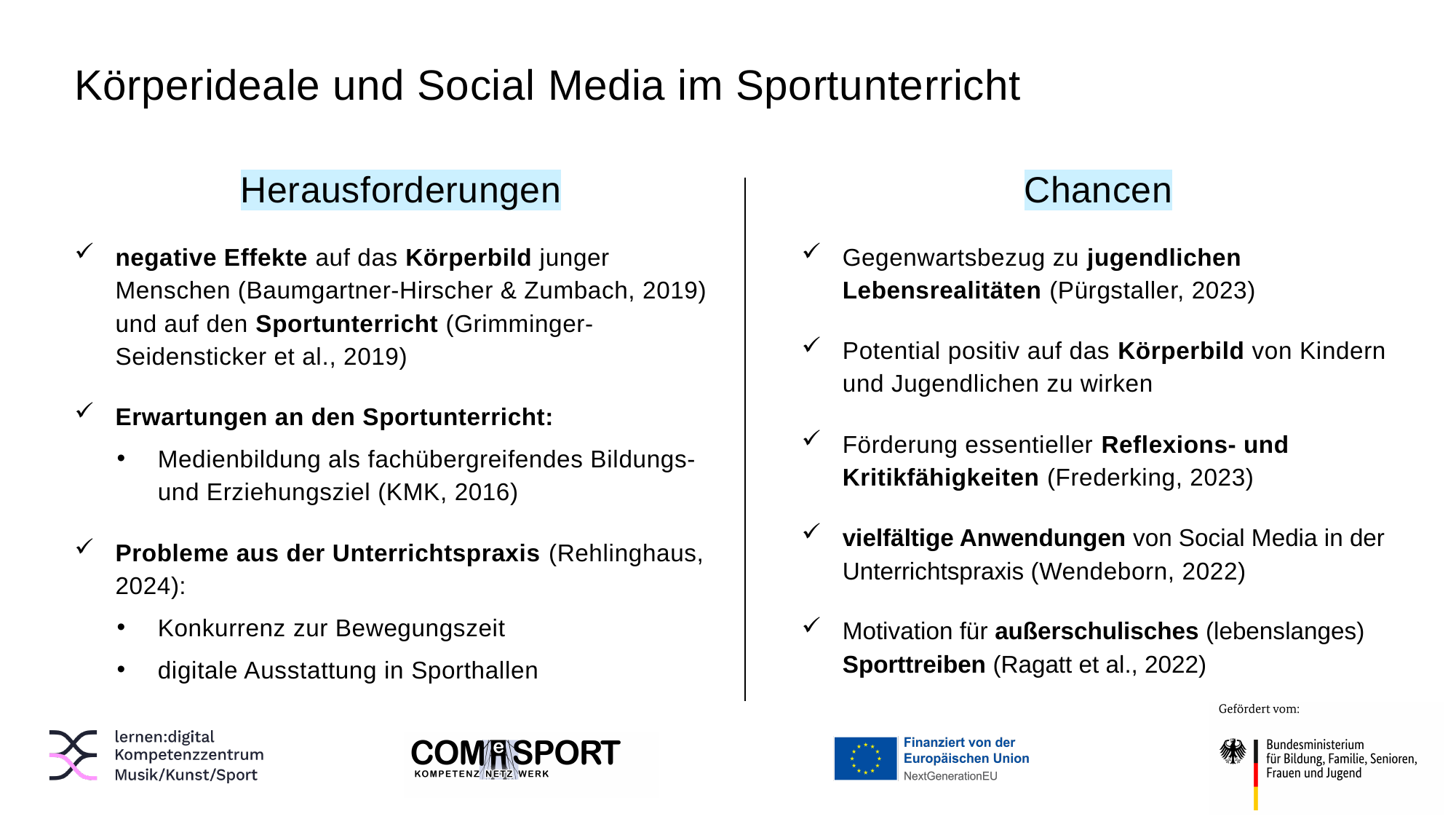

# Körperideale und Social Media im Sportunterricht
Herausforderungen

Chancen

negative Effekte auf das Körperbild junger Menschen (Baumgartner-Hirscher & Zumbach, 2019) und auf den Sportunterricht (Grimminger-Seidensticker et al., 2019)
Erwartungen an den Sportunterricht:
Medienbildung als fachübergreifendes Bildungs- und Erziehungsziel (KMK, 2016)
Probleme aus der Unterrichtspraxis (Rehlinghaus, 2024):
Konkurrenz zur Bewegungszeit
digitale Ausstattung in Sporthallen

Gegenwartsbezug zu jugendlichen Lebensrealitäten (Pürgstaller, 2023)
Potential positiv auf das Körperbild von Kindern und Jugendlichen zu wirken
Förderung essentieller Reflexions- und Kritikfähigkeiten (Frederking, 2023)
vielfältige Anwendungen von Social Media in der Unterrichtspraxis (Wendeborn, 2022)
Motivation für außerschulisches (lebenslanges) Sporttreiben (Ragatt et al., 2022)